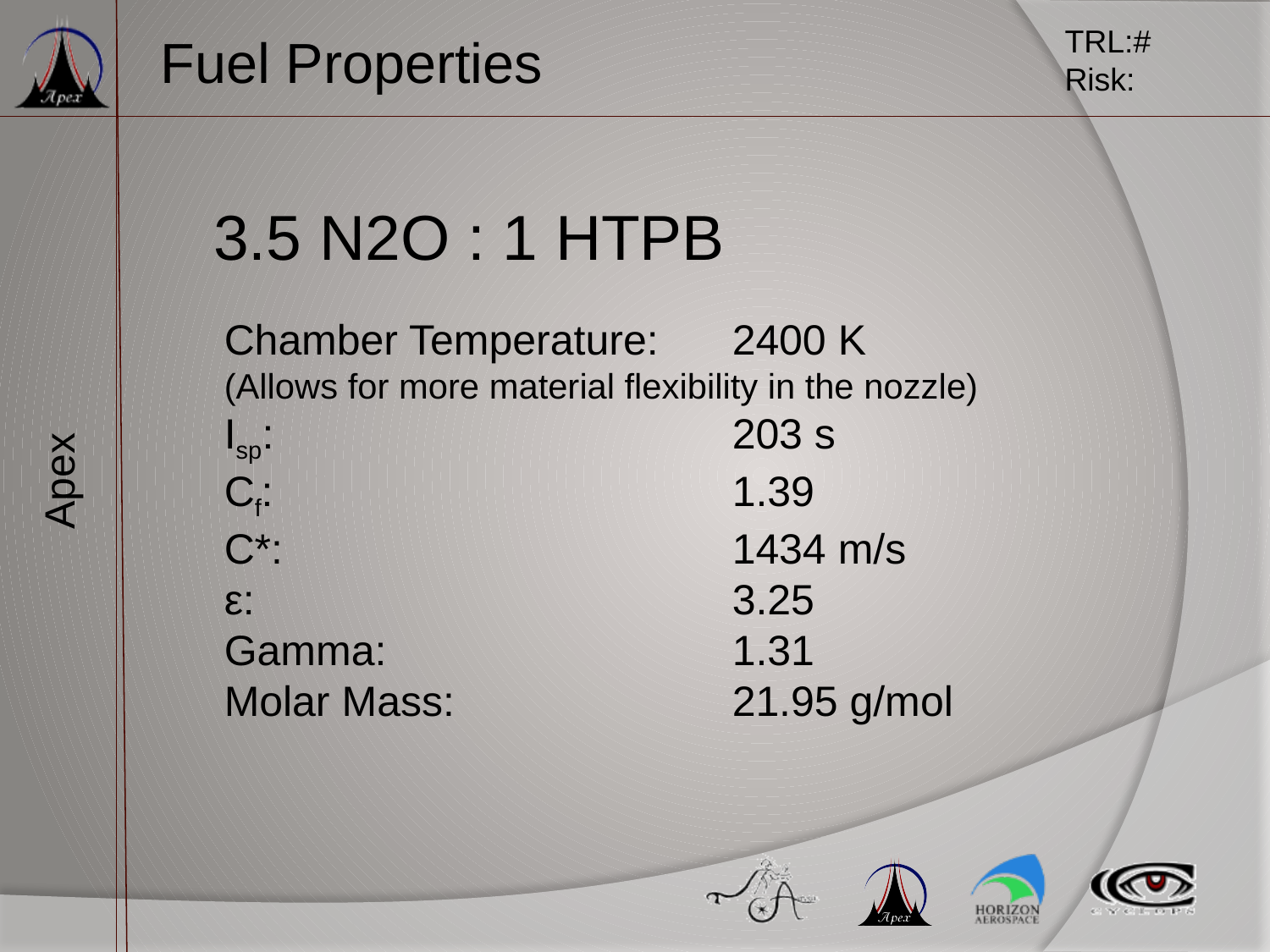

Fuel Properties
3.5 N2O : 1 HTPB
Chamber Temperature: 	2400 K
(Allows for more material flexibility in the nozzle)
Isp:				203 s
Cf:				1.39
C*:				1434 m/s
ε:				3.25
Gamma:			1.31
Molar Mass:			21.95 g/mol